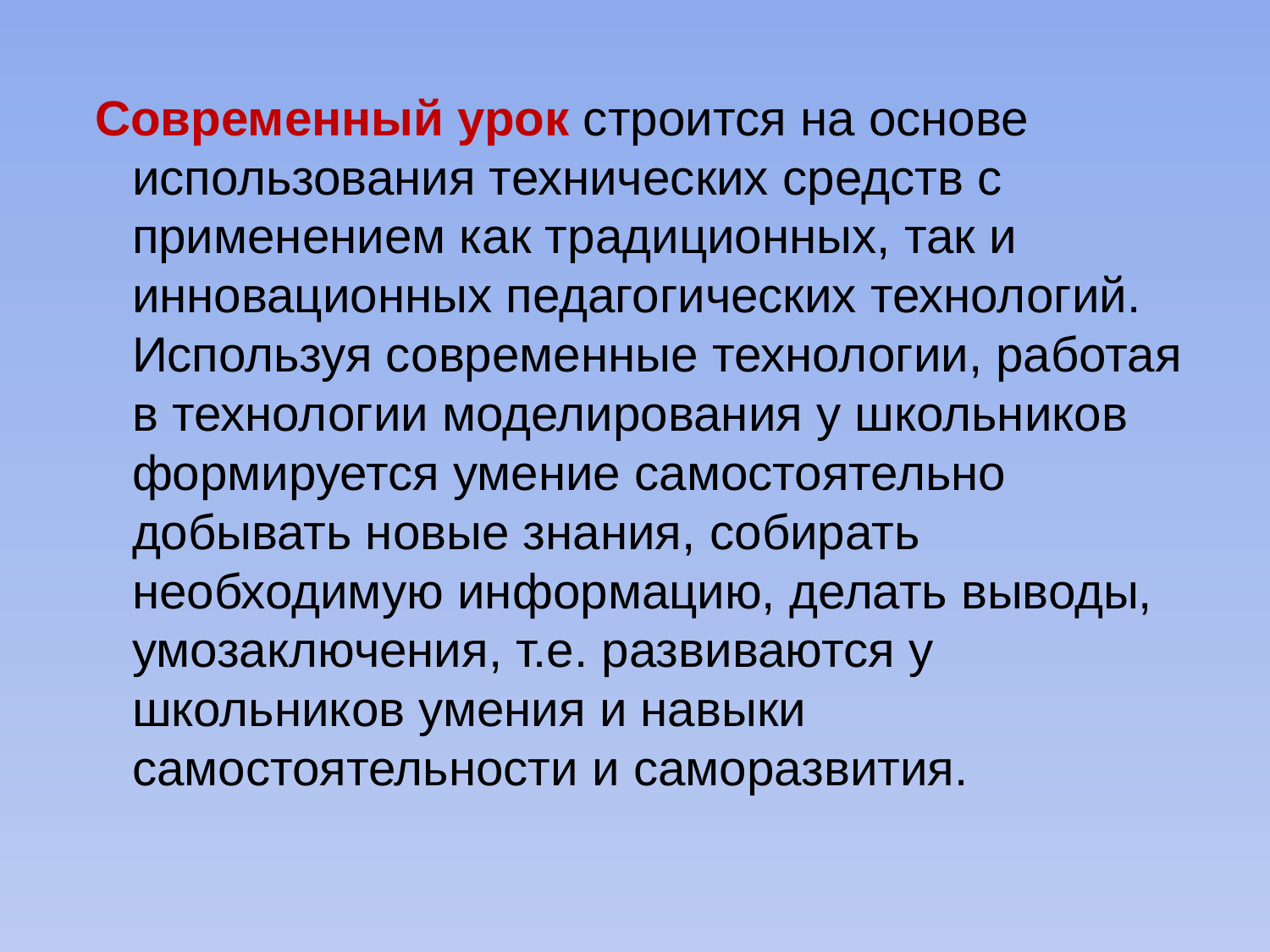

Современный урок строится на основе использования технических средств с применением как традиционных, так и инновационных педагогических технологий. Используя современные технологии, работая в технологии моделирования у школьников формируется умение самостоятельно добывать новые знания, собирать необходимую информацию, делать выводы, умозаключения, т.е. развиваются у школьников умения и навыки самостоятельности и саморазвития.